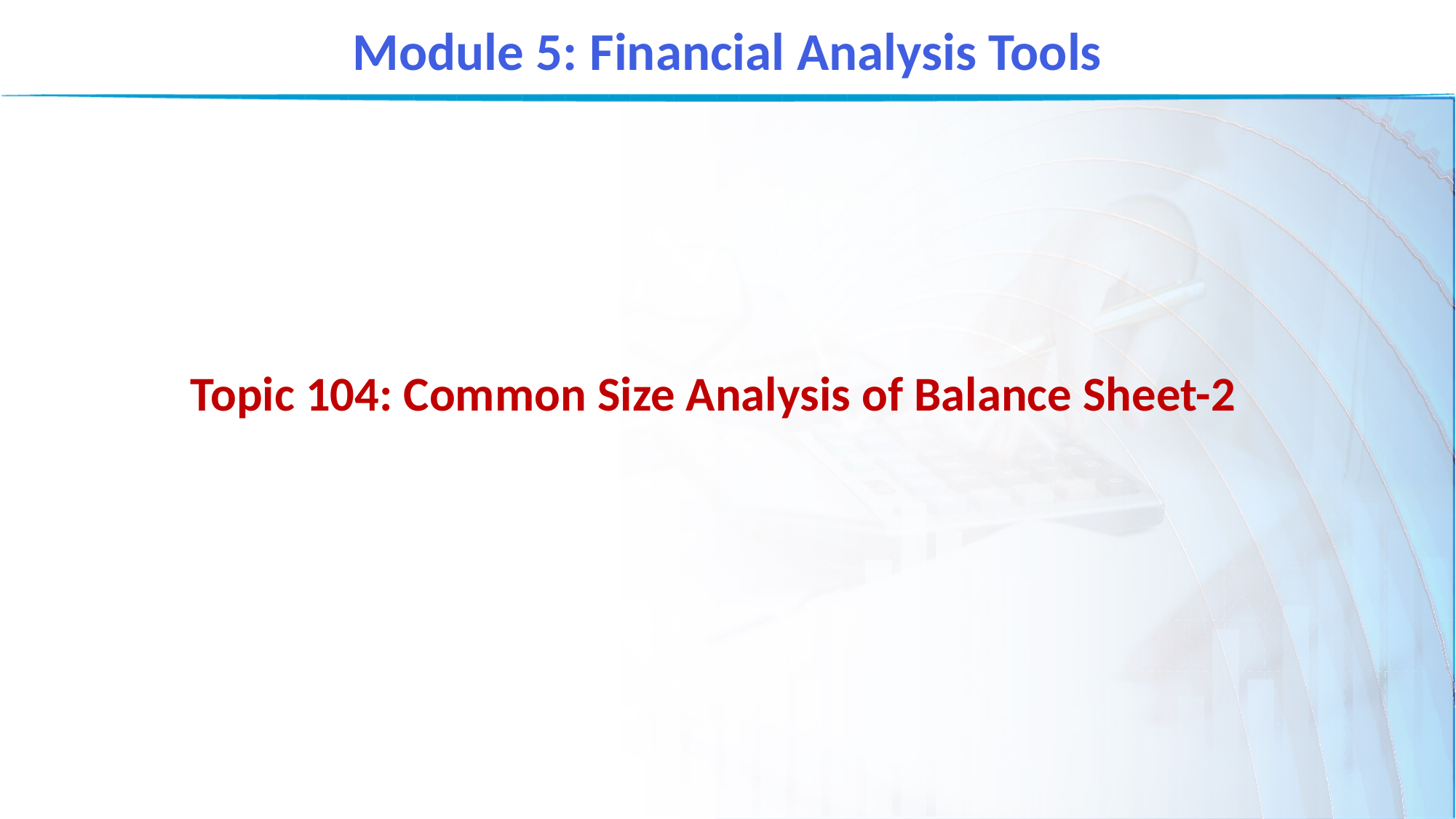

Module 5: Financial Analysis Tools
Topic 104: Common Size Analysis of Balance Sheet-2